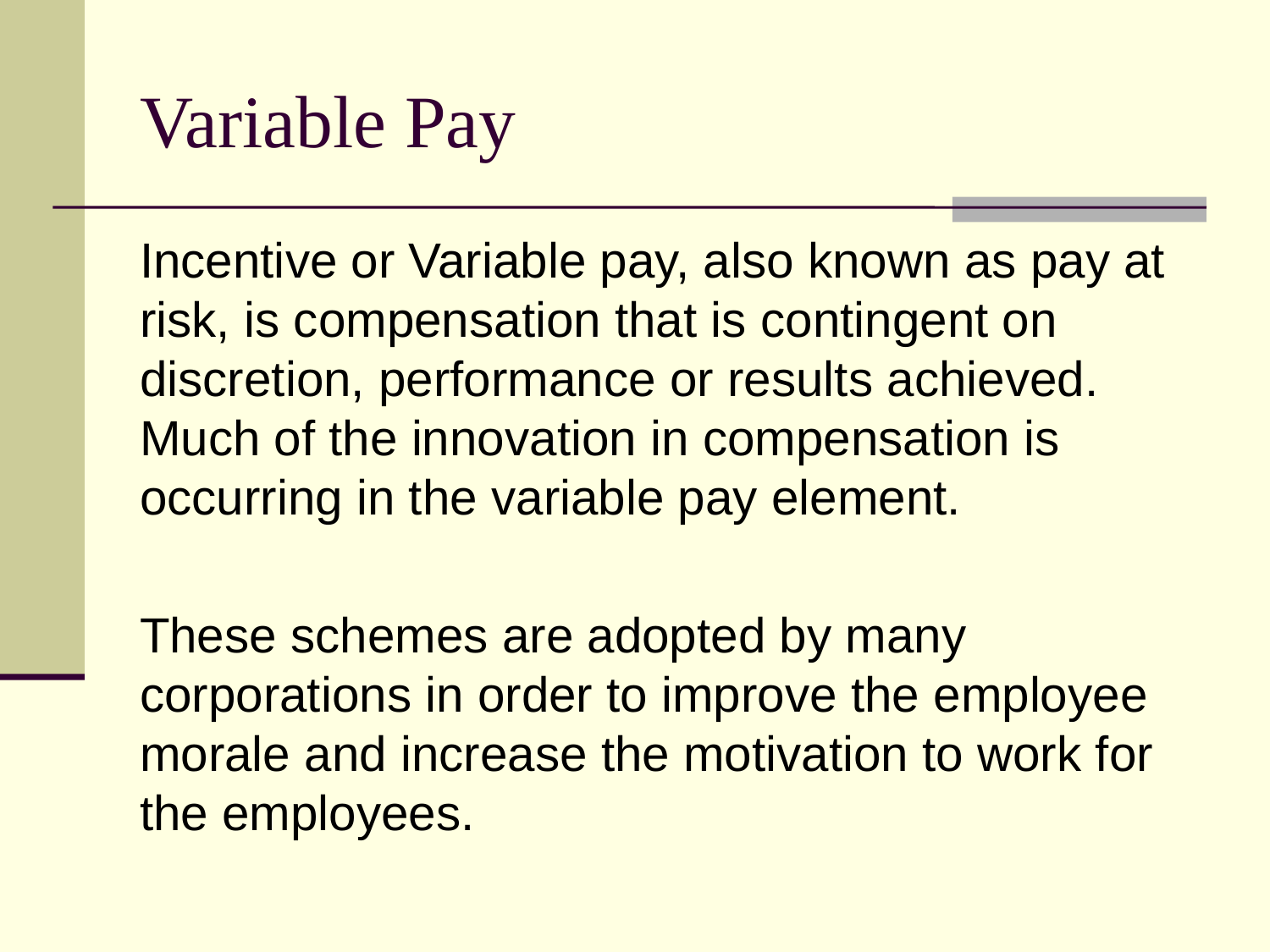

# Variable Pay
Incentive or Variable pay, also known as pay at risk, is compensation that is contingent on discretion, performance or results achieved. Much of the innovation in compensation is occurring in the variable pay element.

These schemes are adopted by many corporations in order to improve the employee morale and increase the motivation to work for the employees.